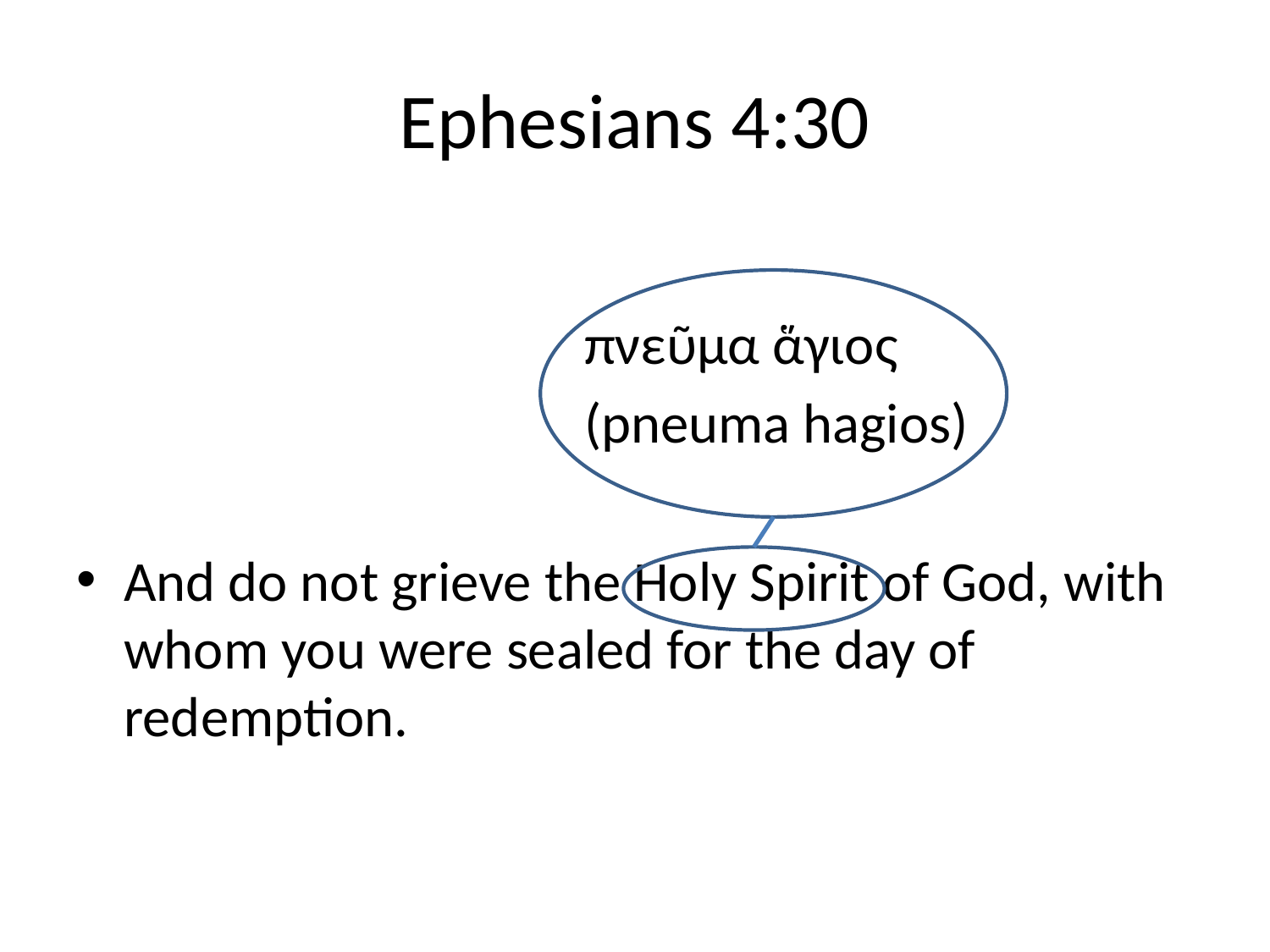

# Ephesians 4:30

				πνεῦμα ἅγιος
				(pneuma hagios)

And do not grieve the Holy Spirit of God, with whom you were sealed for the day of redemption.